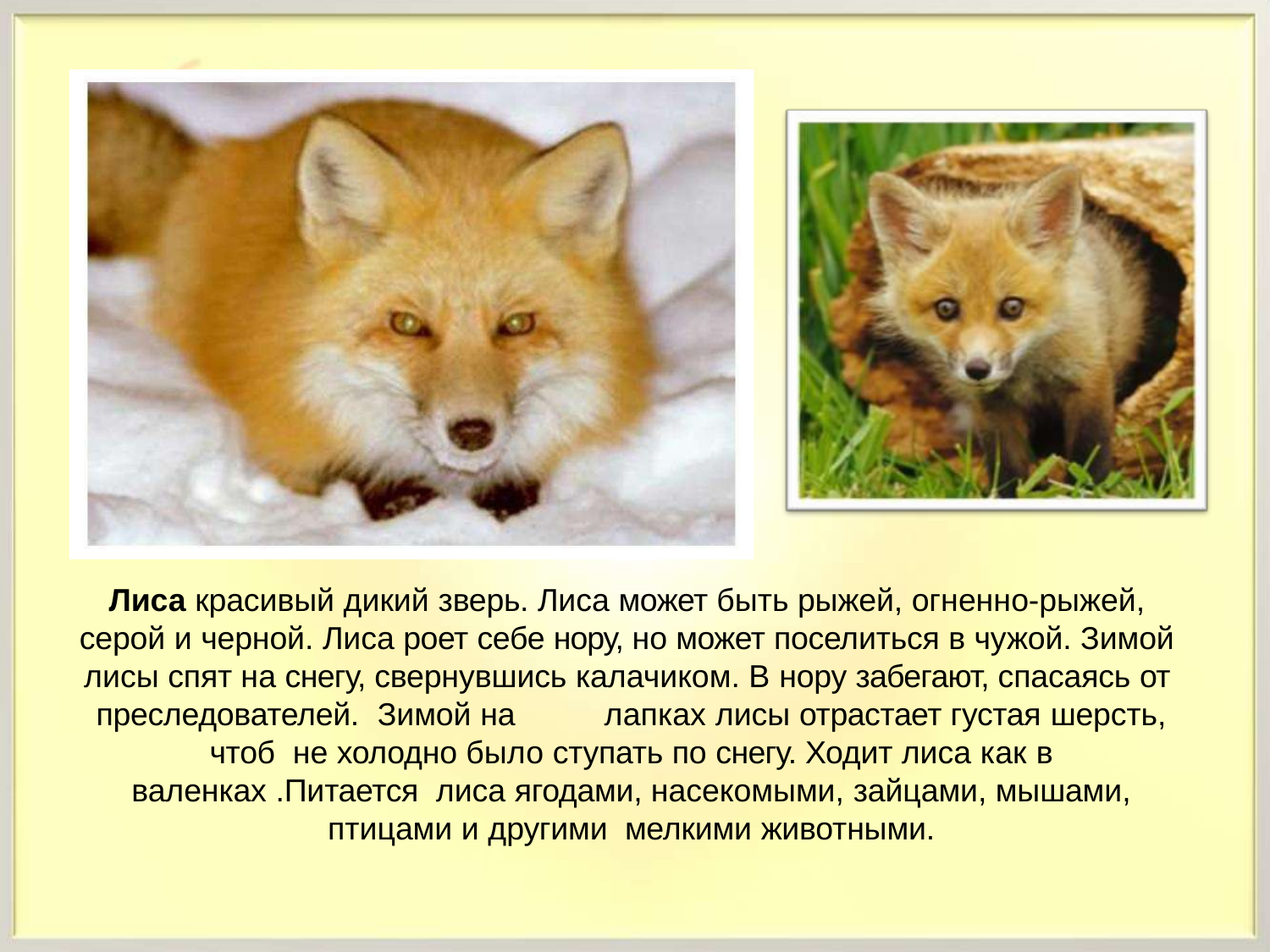

Лиса красивый дикий зверь. Лиса может быть рыжей, огненно-рыжей,  серой и черной. Лиса роет себе нору, но может поселиться в чужой. Зимой  лисы спят на снегу, свернувшись калачиком. В нору забегают, спасаясь от  преследователей.  Зимой на	лапках лисы отрастает густая шерсть, чтоб  не холодно было ступать по снегу. Ходит лиса как в валенках .Питается  лиса ягодами, насекомыми, зайцами, мышами, птицами и другими  мелкими животными.